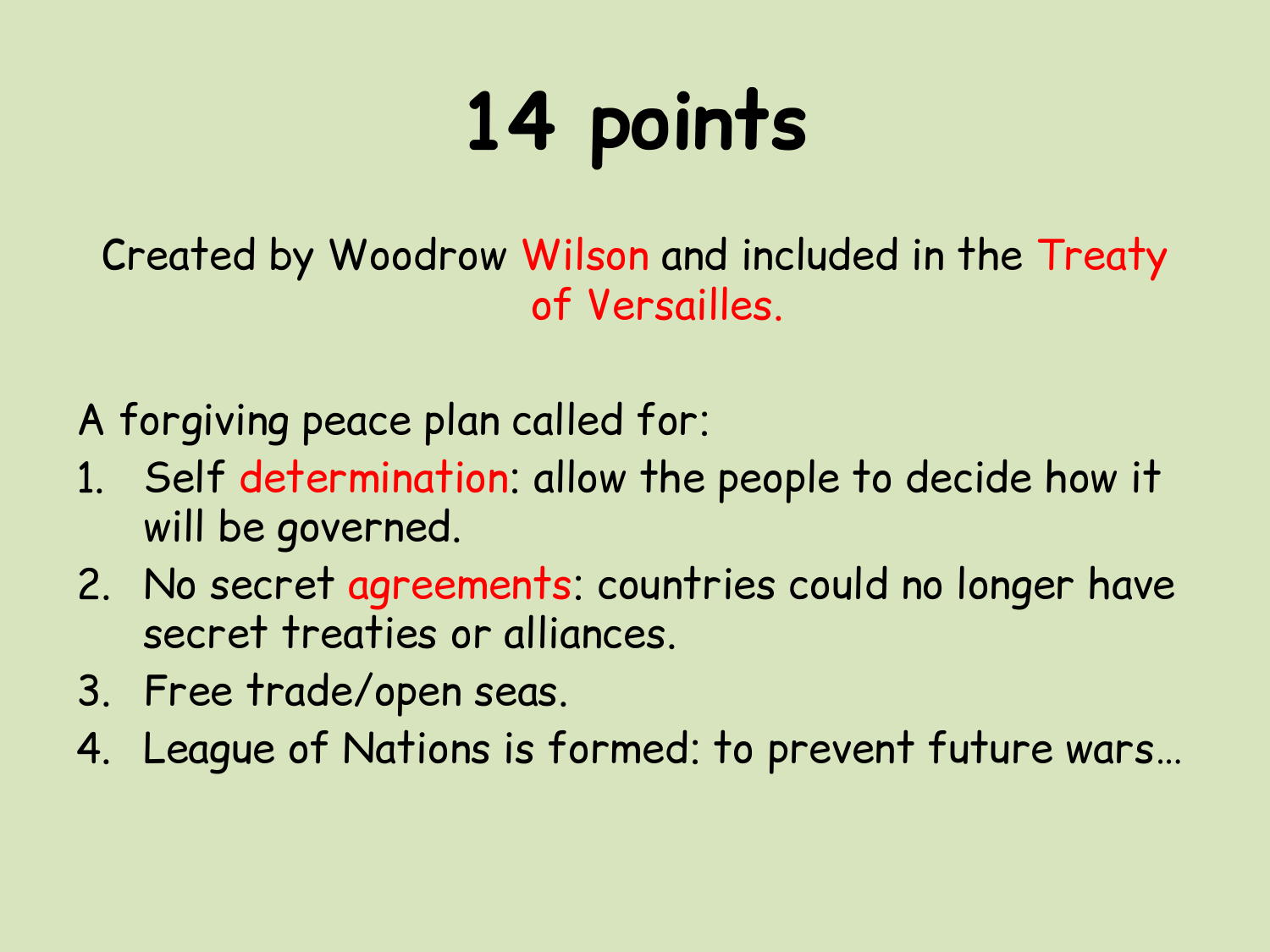

# 14 points
Created by Woodrow Wilson and included in the Treaty of Versailles.

A forgiving peace plan called for:
Self determination: allow the people to decide how it will be governed.
No secret agreements: countries could no longer have secret treaties or alliances.
Free trade/open seas.
League of Nations is formed: to prevent future wars…